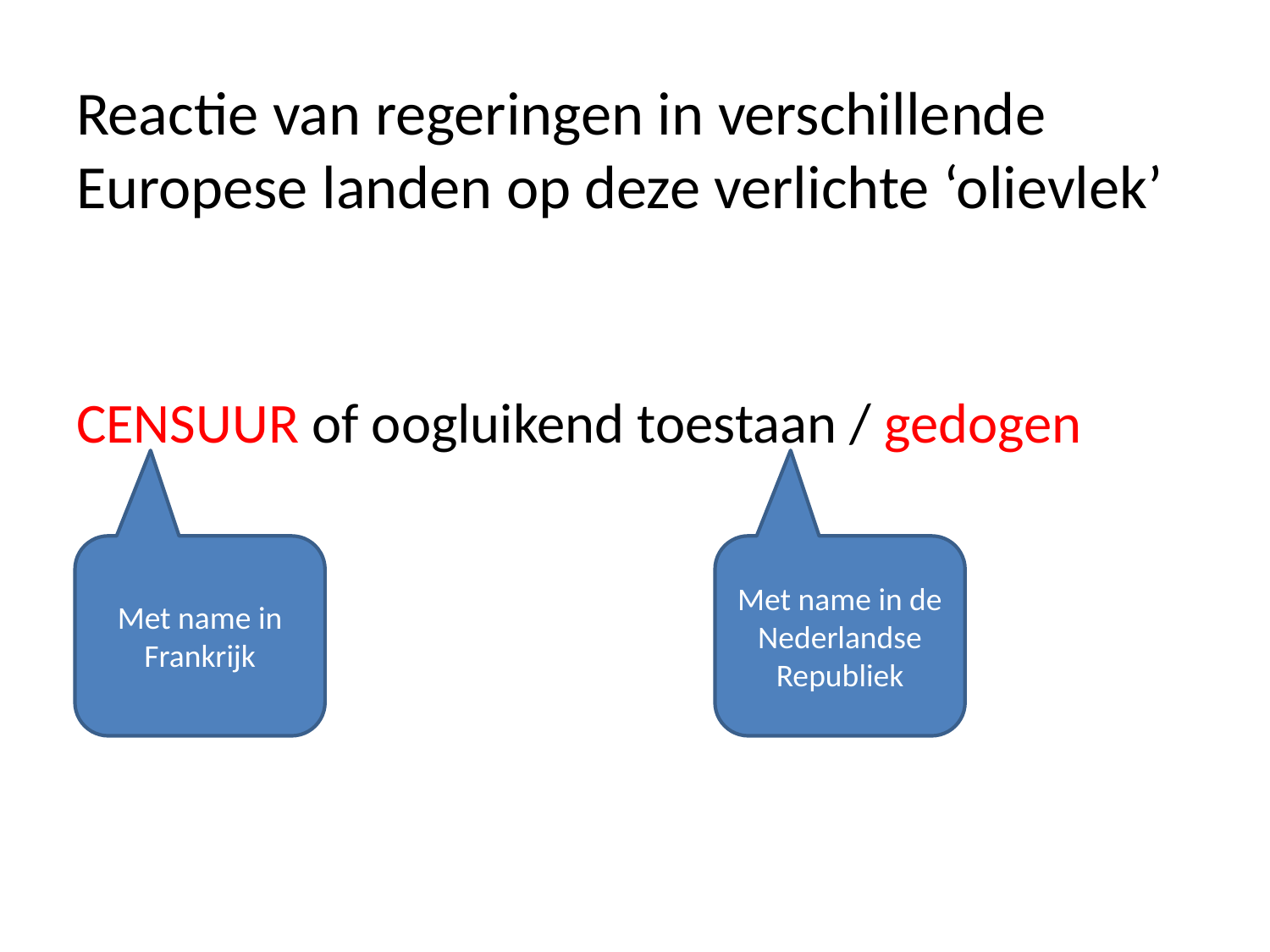

# Reactie van regeringen in verschillende Europese landen op deze verlichte ‘olievlek’

CENSUUR of oogluikend toestaan / gedogen
Met name in Frankrijk
Met name in de Nederlandse Republiek